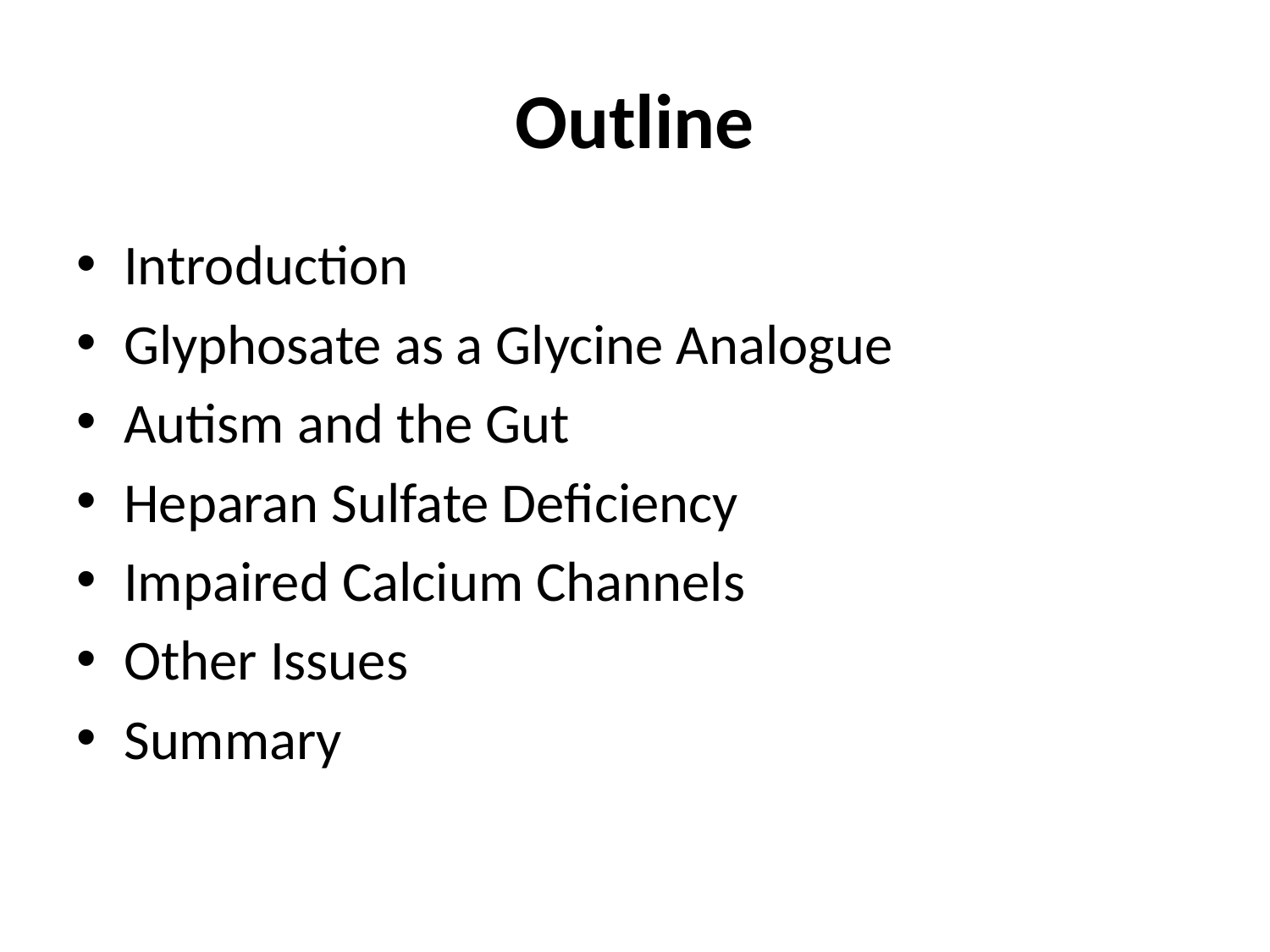

# Outline
Introduction
Glyphosate as a Glycine Analogue
Autism and the Gut
Heparan Sulfate Deficiency
Impaired Calcium Channels
Other Issues
Summary